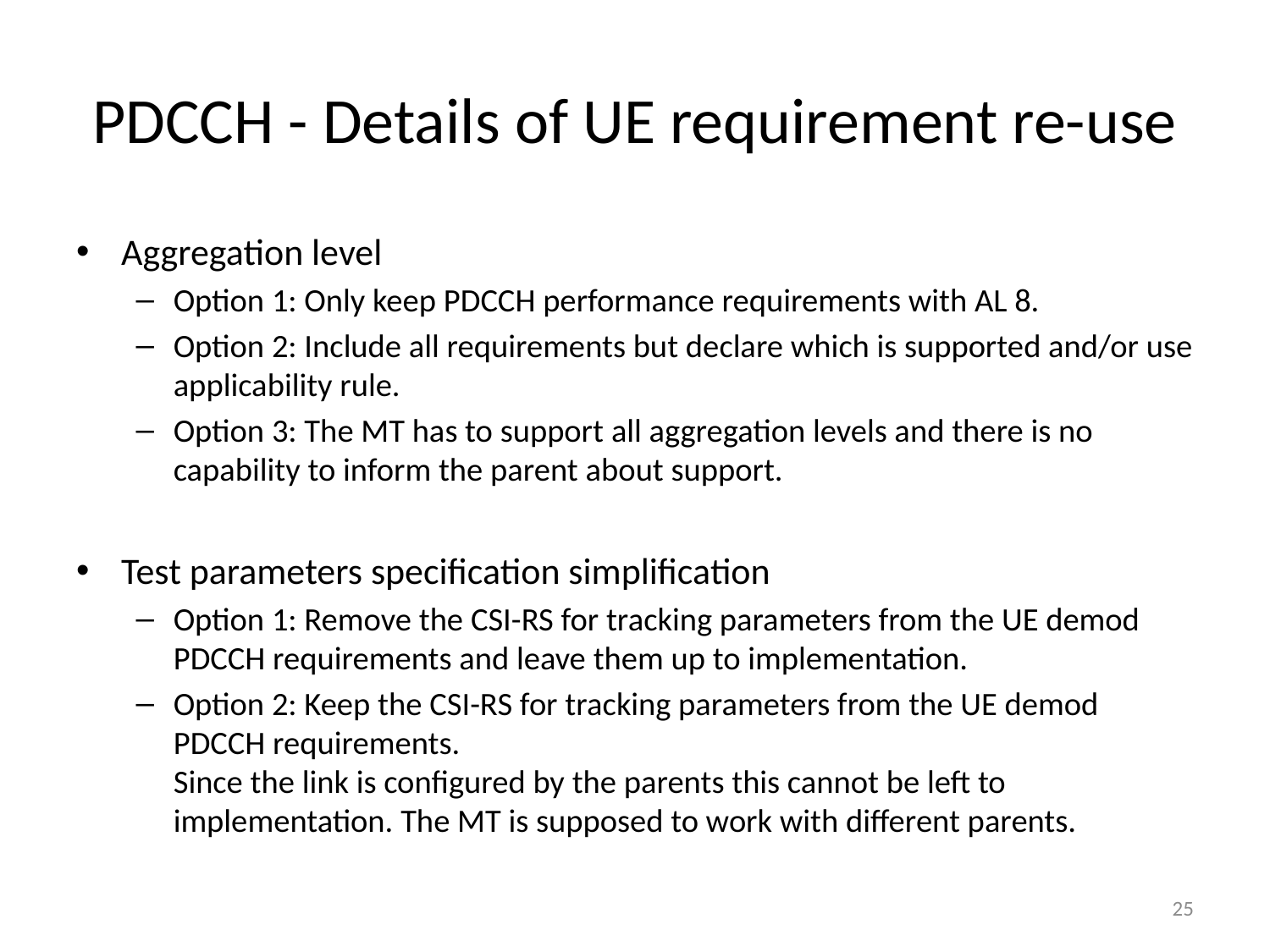

# PDCCH - Details of UE requirement re-use
Aggregation level
Option 1: Only keep PDCCH performance requirements with AL 8.
Option 2: Include all requirements but declare which is supported and/or use applicability rule.
Option 3: The MT has to support all aggregation levels and there is no capability to inform the parent about support.

Test parameters specification simplification
Option 1: Remove the CSI-RS for tracking parameters from the UE demod PDCCH requirements and leave them up to implementation.
Option 2: Keep the CSI-RS for tracking parameters from the UE demod PDCCH requirements.
Since the link is configured by the parents this cannot be left to implementation. The MT is supposed to work with different parents.
25